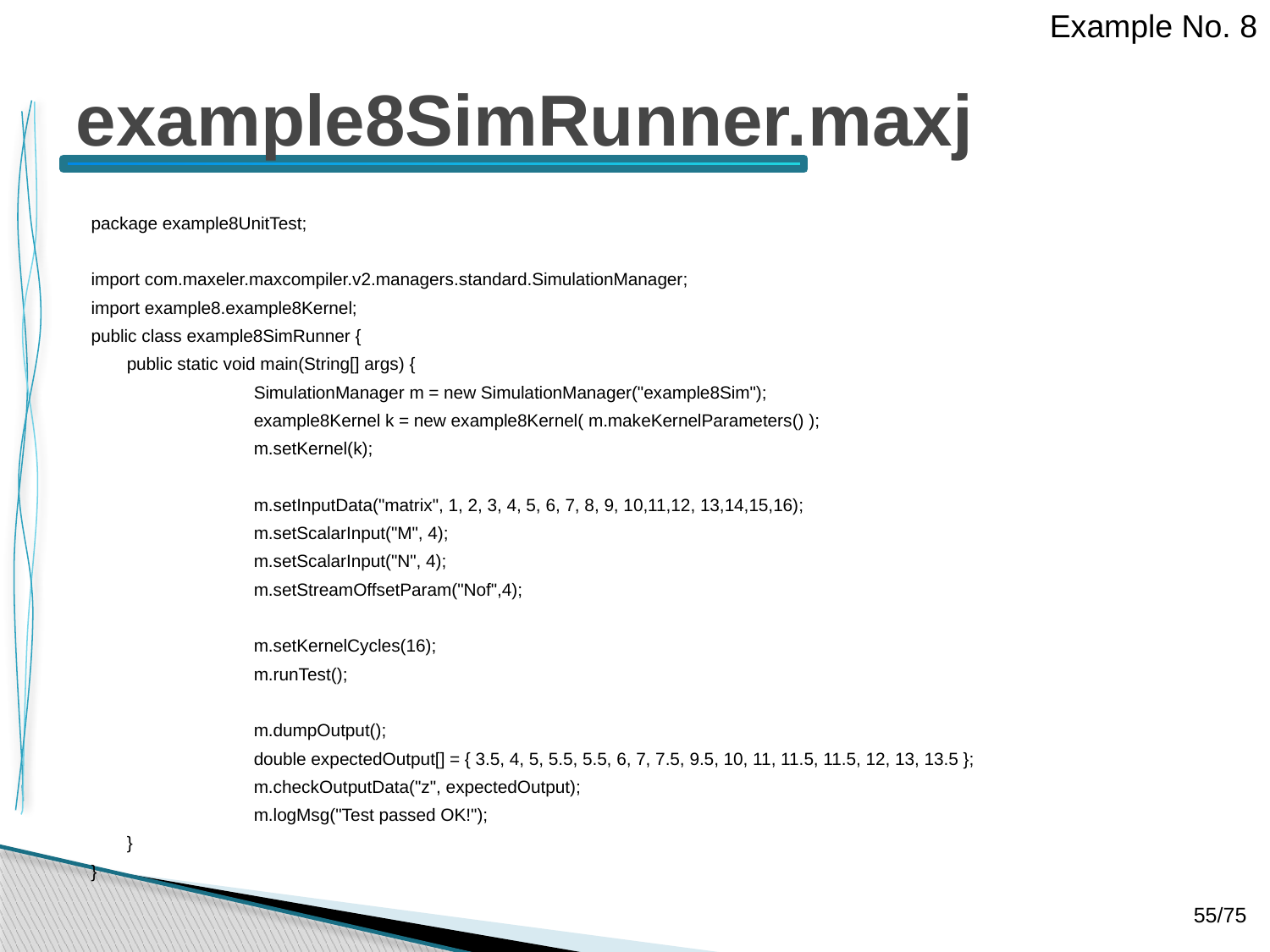

Example No. 8
# example8SimRunner.maxj
package example8UnitTest;

import com.maxeler.maxcompiler.v2.managers.standard.SimulationManager;
import example8.example8Kernel;
public class example8SimRunner {
	public static void main(String[] args) {
		SimulationManager m = new SimulationManager("example8Sim");
		example8Kernel k = new example8Kernel( m.makeKernelParameters() );
		m.setKernel(k);

		m.setInputData("matrix", 1, 2, 3, 4, 5, 6, 7, 8, 9, 10,11,12, 13,14,15,16);
		m.setScalarInput("M", 4);
		m.setScalarInput("N", 4);
		m.setStreamOffsetParam("Nof",4);

		m.setKernelCycles(16);
		m.runTest();

		m.dumpOutput();
		double expectedOutput[] = { 3.5, 4, 5, 5.5, 5.5, 6, 7, 7.5, 9.5, 10, 11, 11.5, 11.5, 12, 13, 13.5 };
		m.checkOutputData("z", expectedOutput);
		m.logMsg("Test passed OK!");
	}
}